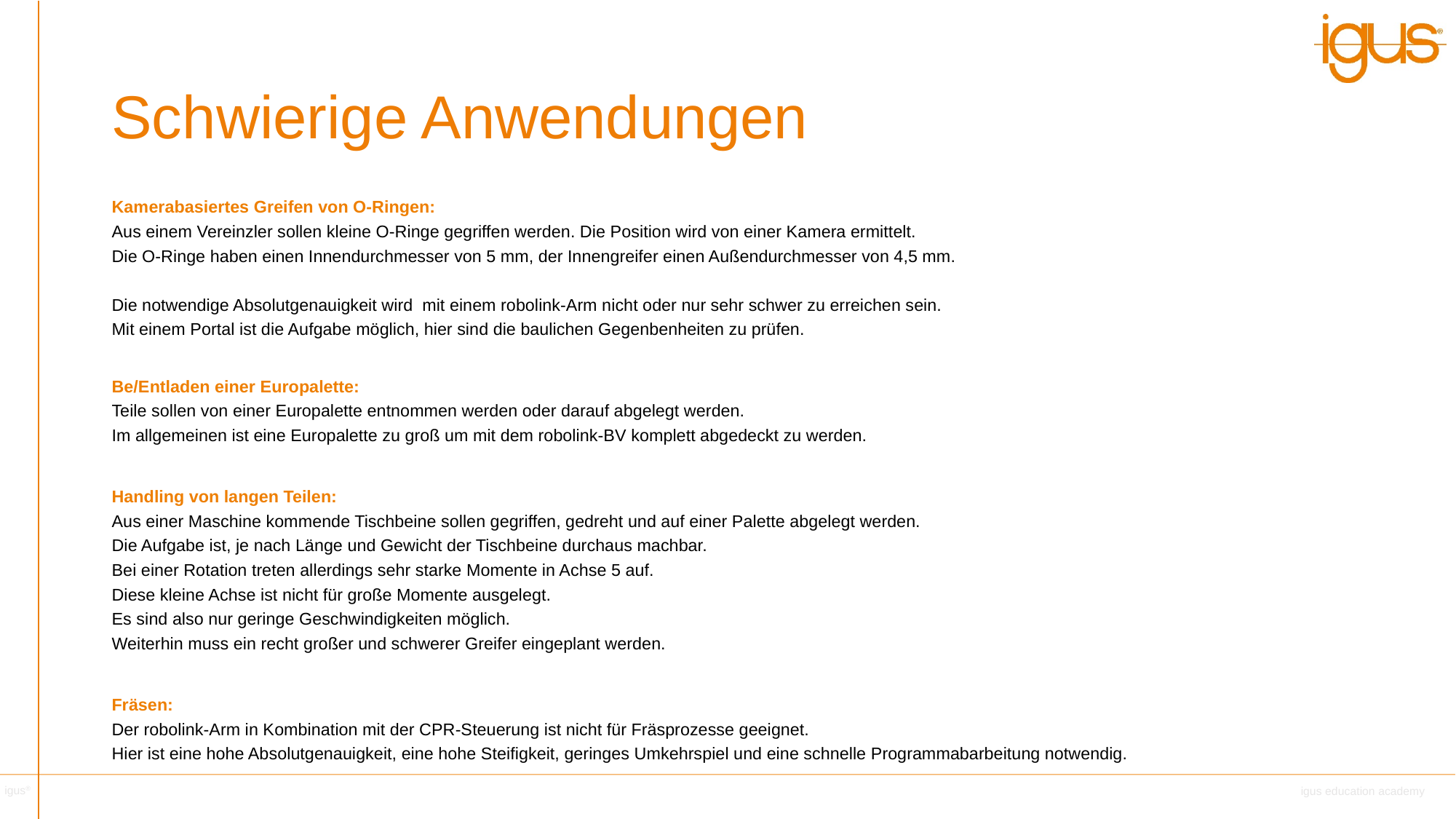

Schwierige Anwendungen
Kamerabasiertes Greifen von O-Ringen:
Aus einem Vereinzler sollen kleine O-Ringe gegriffen werden. Die Position wird von einer Kamera ermittelt.
Die O-Ringe haben einen Innendurchmesser von 5 mm, der Innengreifer einen Außendurchmesser von 4,5 mm.
Die notwendige Absolutgenauigkeit wird  mit einem robolink-Arm nicht oder nur sehr schwer zu erreichen sein.
Mit einem Portal ist die Aufgabe möglich, hier sind die baulichen Gegenbenheiten zu prüfen.
Be/Entladen einer Europalette:
Teile sollen von einer Europalette entnommen werden oder darauf abgelegt werden.
Im allgemeinen ist eine Europalette zu groß um mit dem robolink-BV komplett abgedeckt zu werden.
Handling von langen Teilen:
Aus einer Maschine kommende Tischbeine sollen gegriffen, gedreht und auf einer Palette abgelegt werden.
Die Aufgabe ist, je nach Länge und Gewicht der Tischbeine durchaus machbar.
Bei einer Rotation treten allerdings sehr starke Momente in Achse 5 auf.
Diese kleine Achse ist nicht für große Momente ausgelegt.
Es sind also nur geringe Geschwindigkeiten möglich.
Weiterhin muss ein recht großer und schwerer Greifer eingeplant werden.
Fräsen:
Der robolink-Arm in Kombination mit der CPR-Steuerung ist nicht für Fräsprozesse geeignet.
Hier ist eine hohe Absolutgenauigkeit, eine hohe Steifigkeit, geringes Umkehrspiel und eine schnelle Programmabarbeitung notwendig.